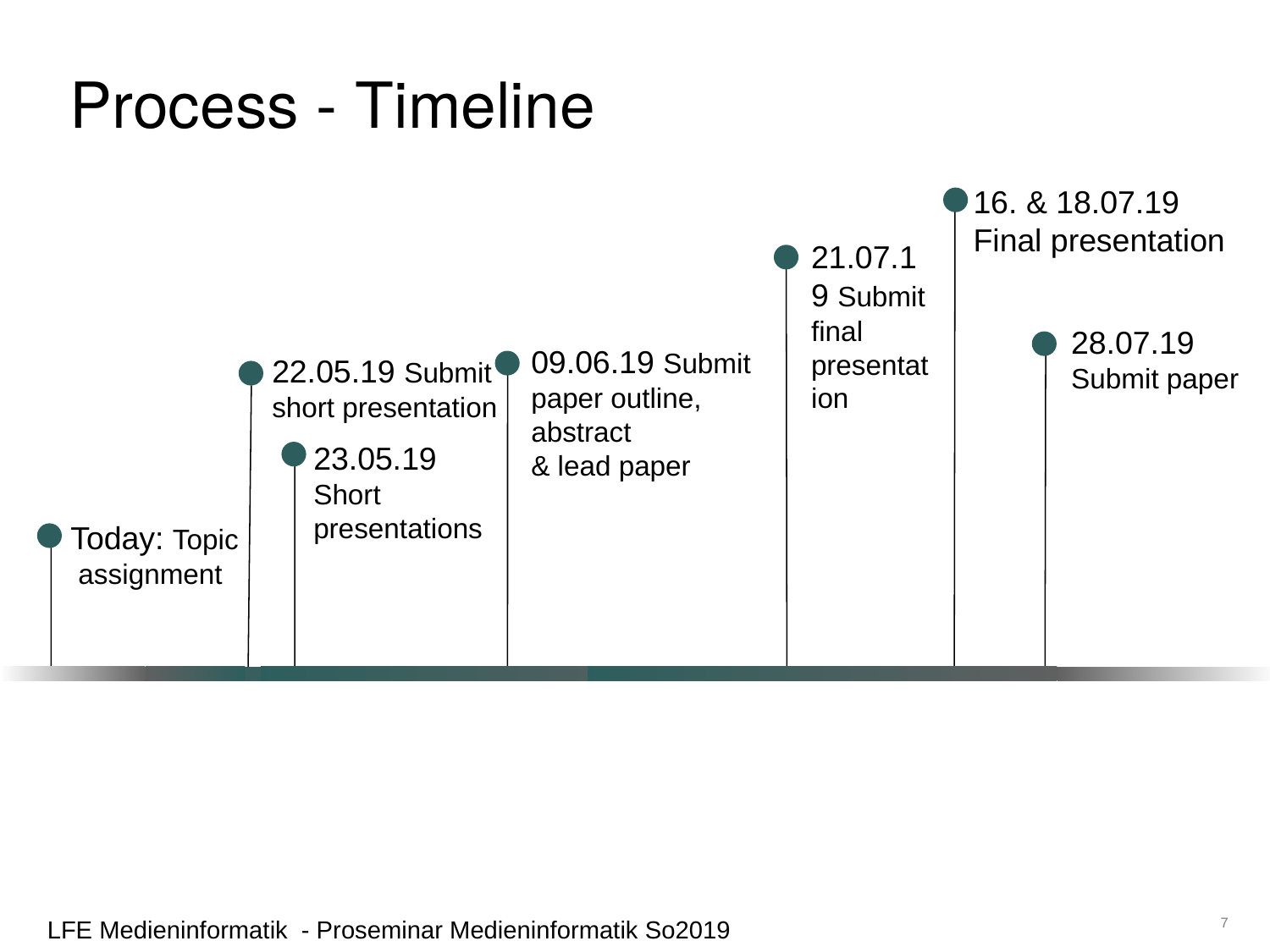

Process - Timeline
16. & 18.07.19
Final presentation

21.07.19 Submit final presentation

28.07.19 Submit paper

09.06.19 Submit
paper outline,
abstract
& lead paper
22.05.19 Submit short presentation

23.05.19
Short
presentations

Today: Topic
 assignment

7